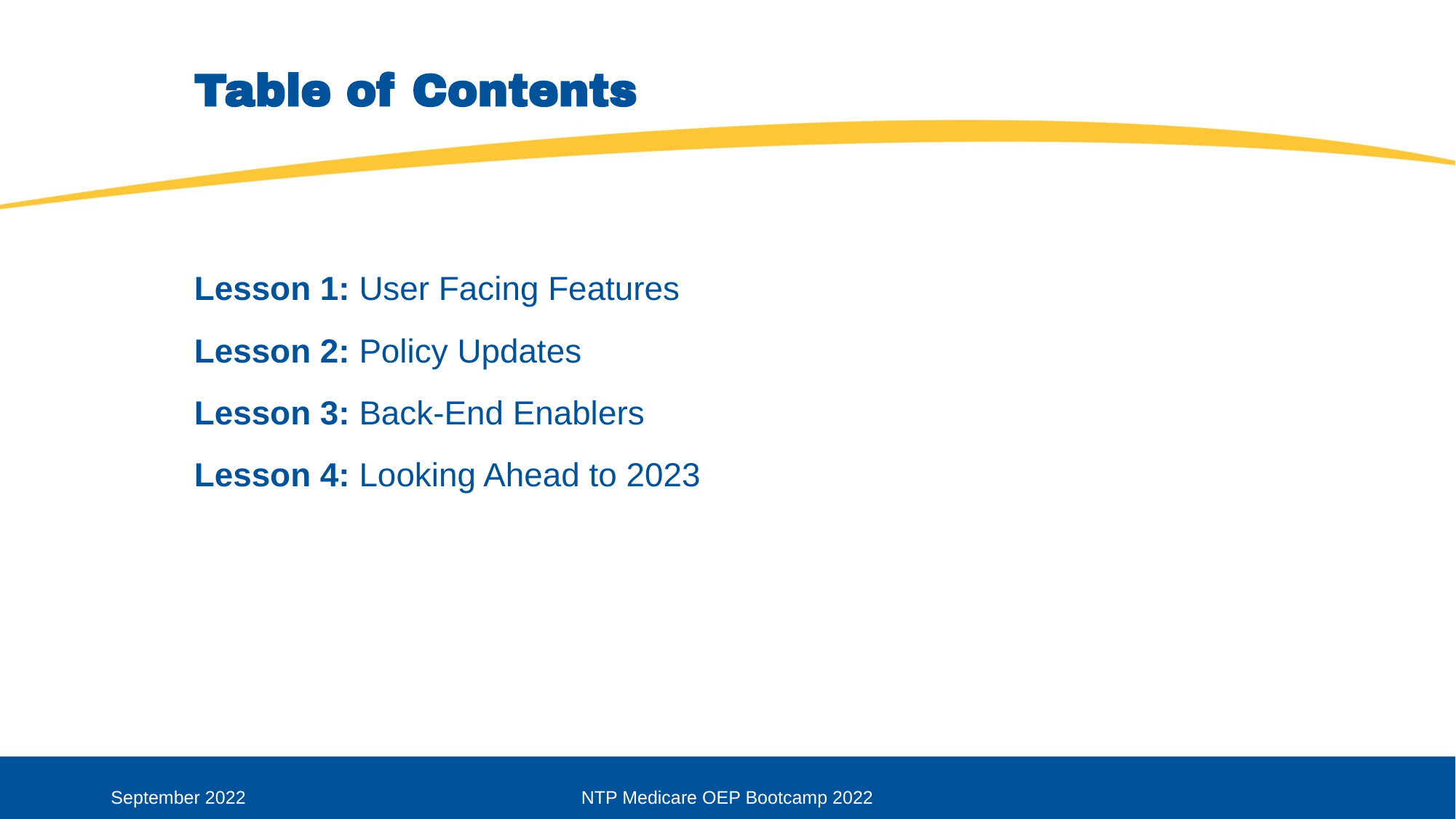

# Table of Contents
Lesson 1: User Facing Features
Lesson 2: Policy Updates
Lesson 3: Back-End Enablers
Lesson 4: Looking Ahead to 2023

September 2022
NTP Medicare OEP Bootcamp 2022